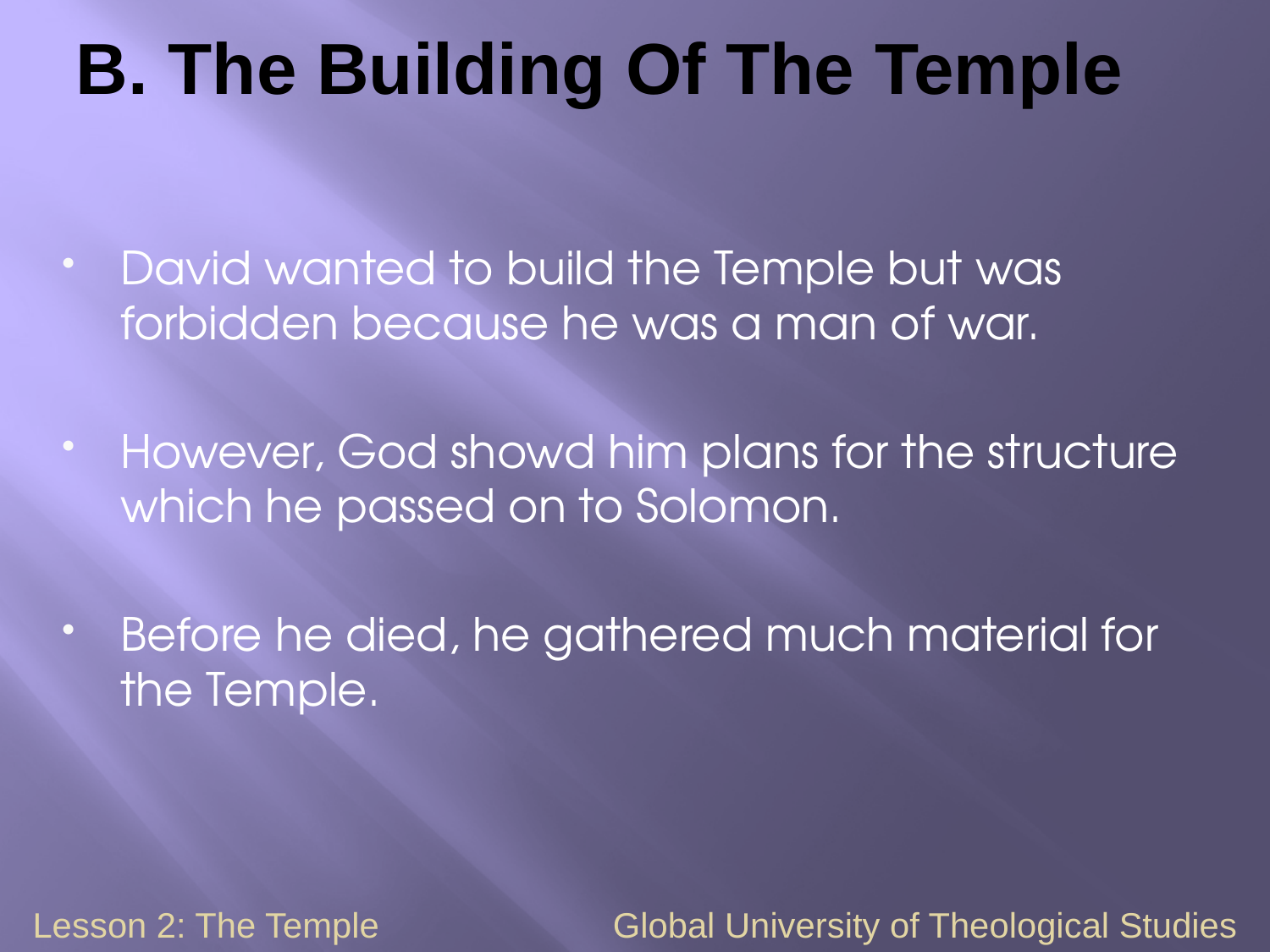

# B. The Building Of The Temple
David wanted to build the Temple but was forbidden because he was a man of war.

However, God showd him plans for the structure which he passed on to Solomon.

Before he died, he gathered much material for the Temple.
Lesson 2: The Temple                        Global University of Theological Studies